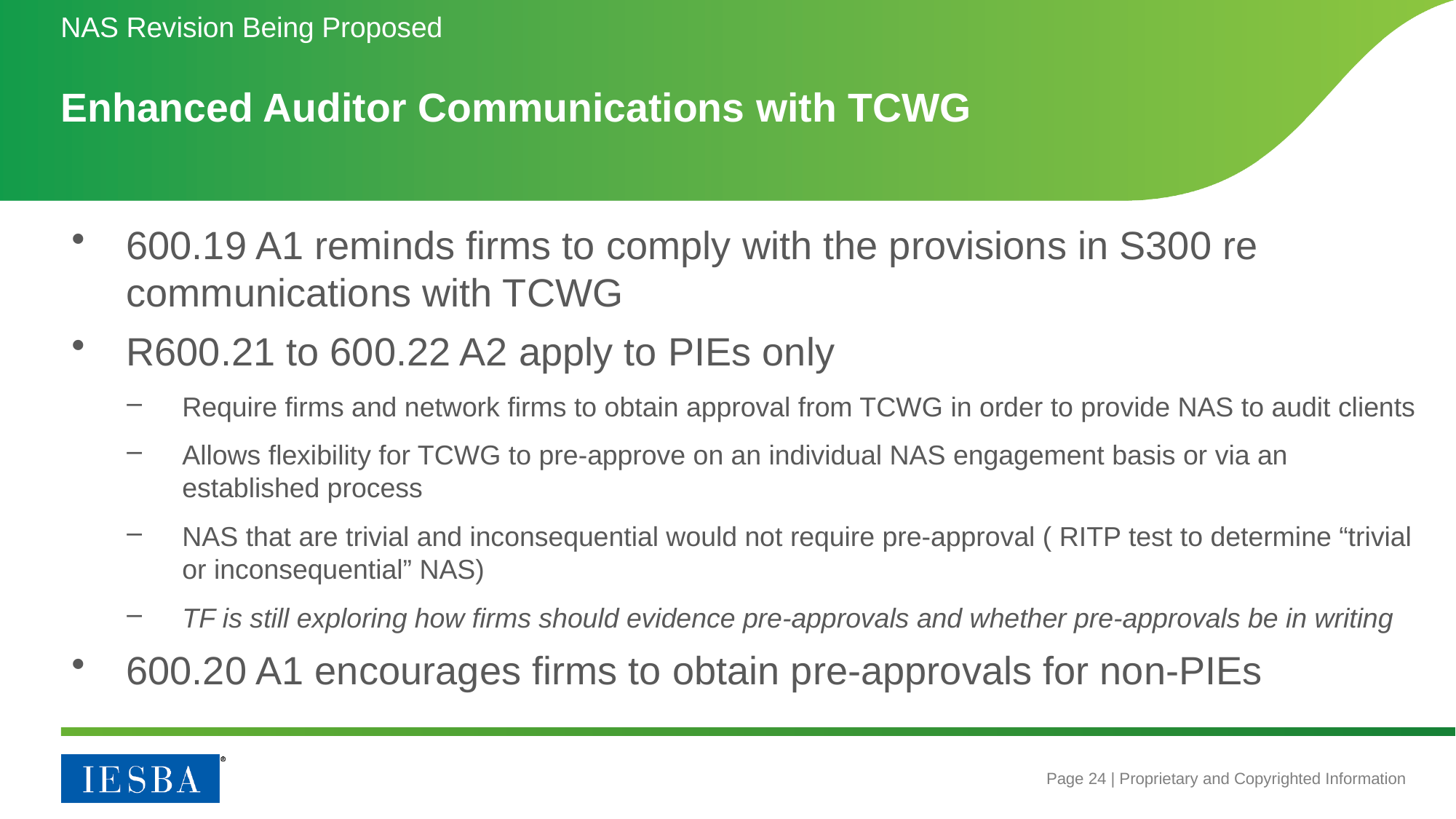

NAS Revision Being Proposed

# Enhanced Auditor Communications with TCWG
600.19 A1 reminds firms to comply with the provisions in S300 re communications with TCWG
R600.21 to 600.22 A2 apply to PIEs only
Require firms and network firms to obtain approval from TCWG in order to provide NAS to audit clients
Allows flexibility for TCWG to pre-approve on an individual NAS engagement basis or via an established process
NAS that are trivial and inconsequential would not require pre-approval ( RITP test to determine “trivial or inconsequential” NAS)
TF is still exploring how firms should evidence pre-approvals and whether pre-approvals be in writing
600.20 A1 encourages firms to obtain pre-approvals for non-PIEs